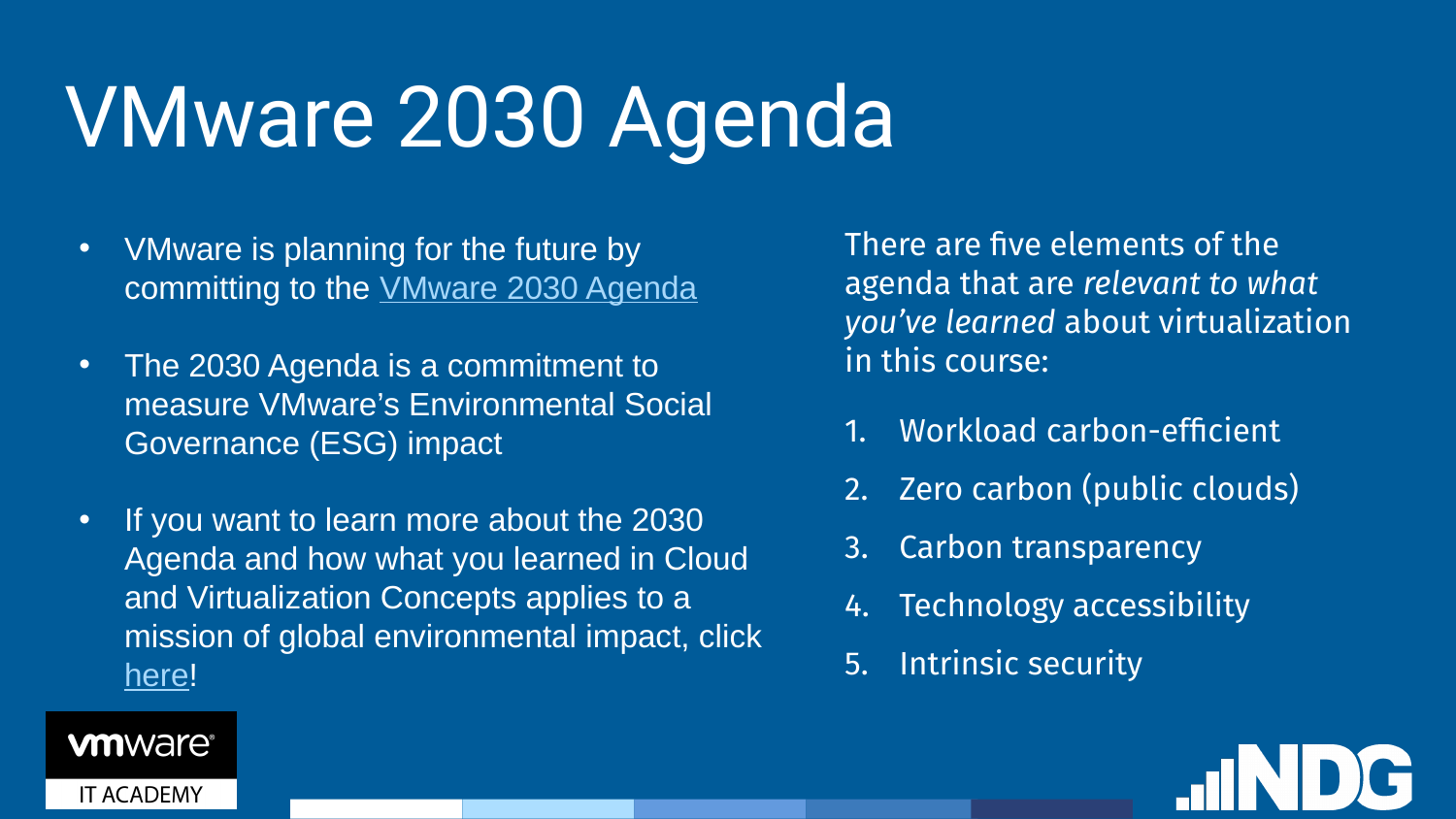

VMware 2030 Agenda
There are five elements of the agenda that are relevant to what you’ve learned about virtualization in this course:
Workload carbon-efficient
Zero carbon (public clouds)
Carbon transparency
Technology accessibility
Intrinsic security
VMware is planning for the future by committing to the VMware 2030 Agenda

The 2030 Agenda is a commitment to measure VMware’s Environmental Social Governance (ESG) impact

If you want to learn more about the 2030 Agenda and how what you learned in Cloud and Virtualization Concepts applies to a mission of global environmental impact, click here!